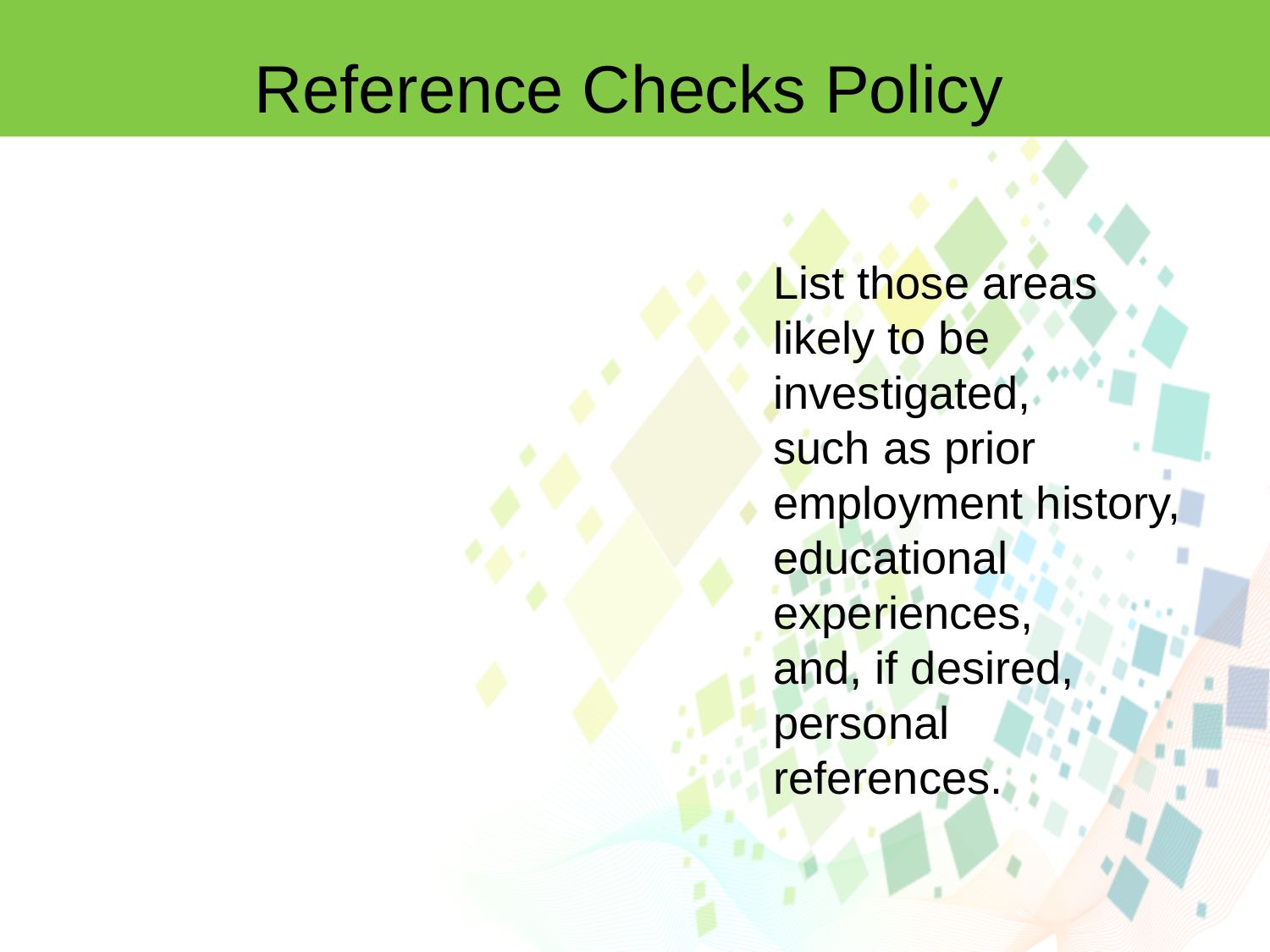

Reference Checks Policy
List those areas
likely to be investigated,
such as prior employment history, educational experiences,
and, if desired, personal references.